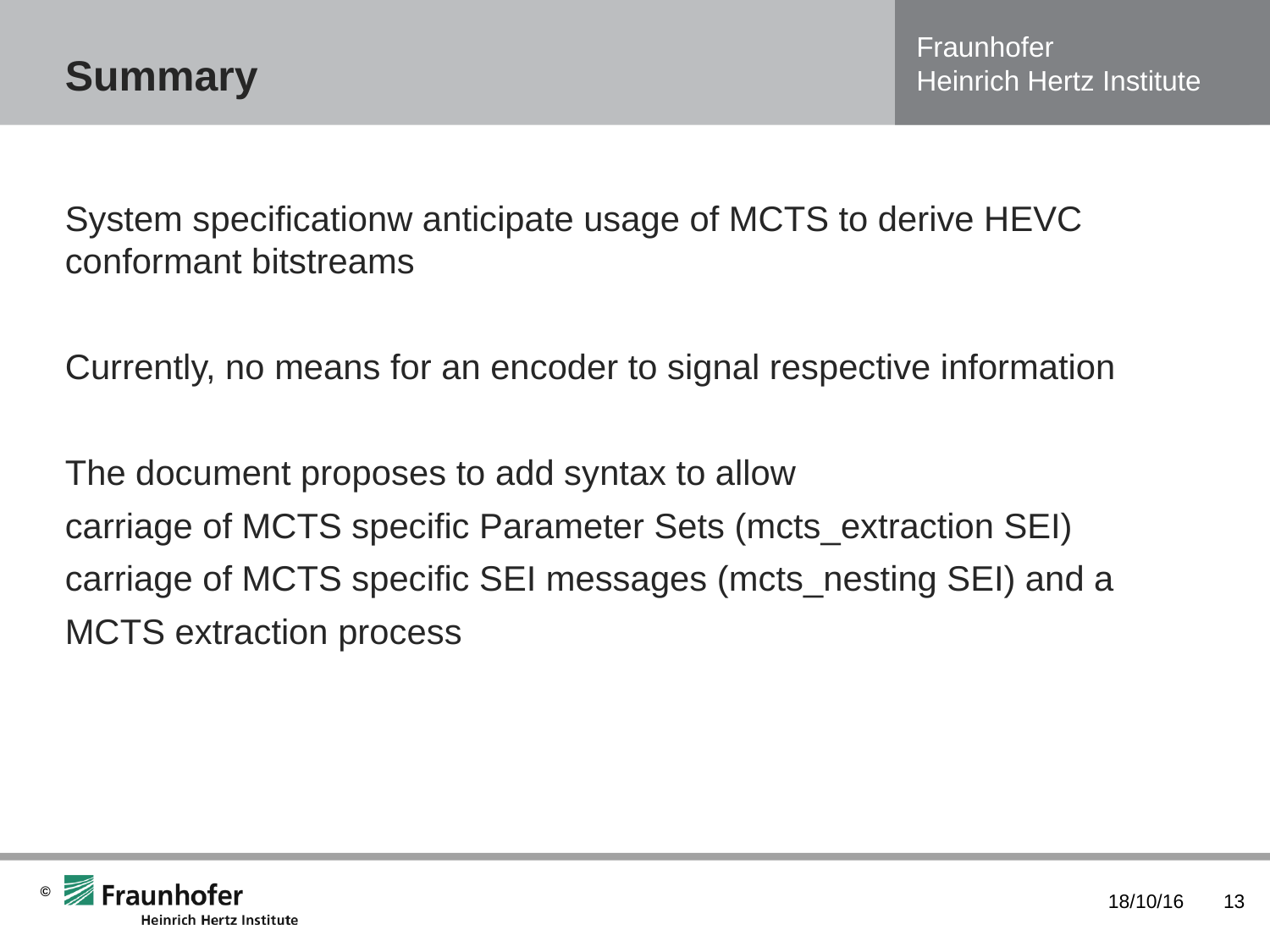

# Summary
System specificationw anticipate usage of MCTS to derive HEVC conformant bitstreams

Currently, no means for an encoder to signal respective information

The document proposes to add syntax to allow
carriage of MCTS specific Parameter Sets (mcts_extraction SEI)
carriage of MCTS specific SEI messages (mcts_nesting SEI) and a
MCTS extraction process

18/10/16
13